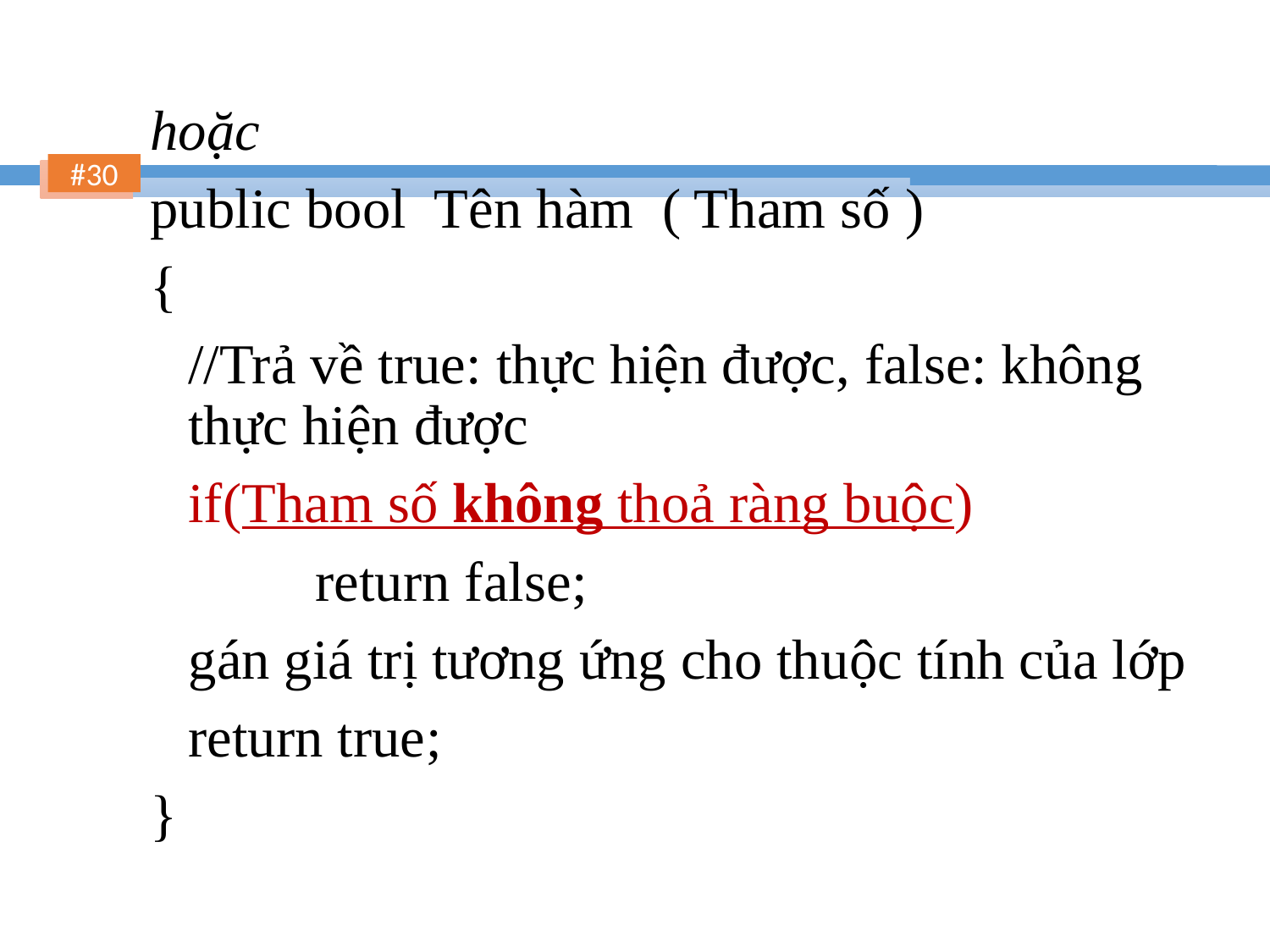

hoặc
public bool  Tên hàm  ( Tham số )
{
	//Trả về true: thực hiện được, false: không thực hiện được
	if(Tham số không thoả ràng buộc)
		return false;
	gán giá trị tương ứng cho thuộc tính của lớp
	return true;
}

30